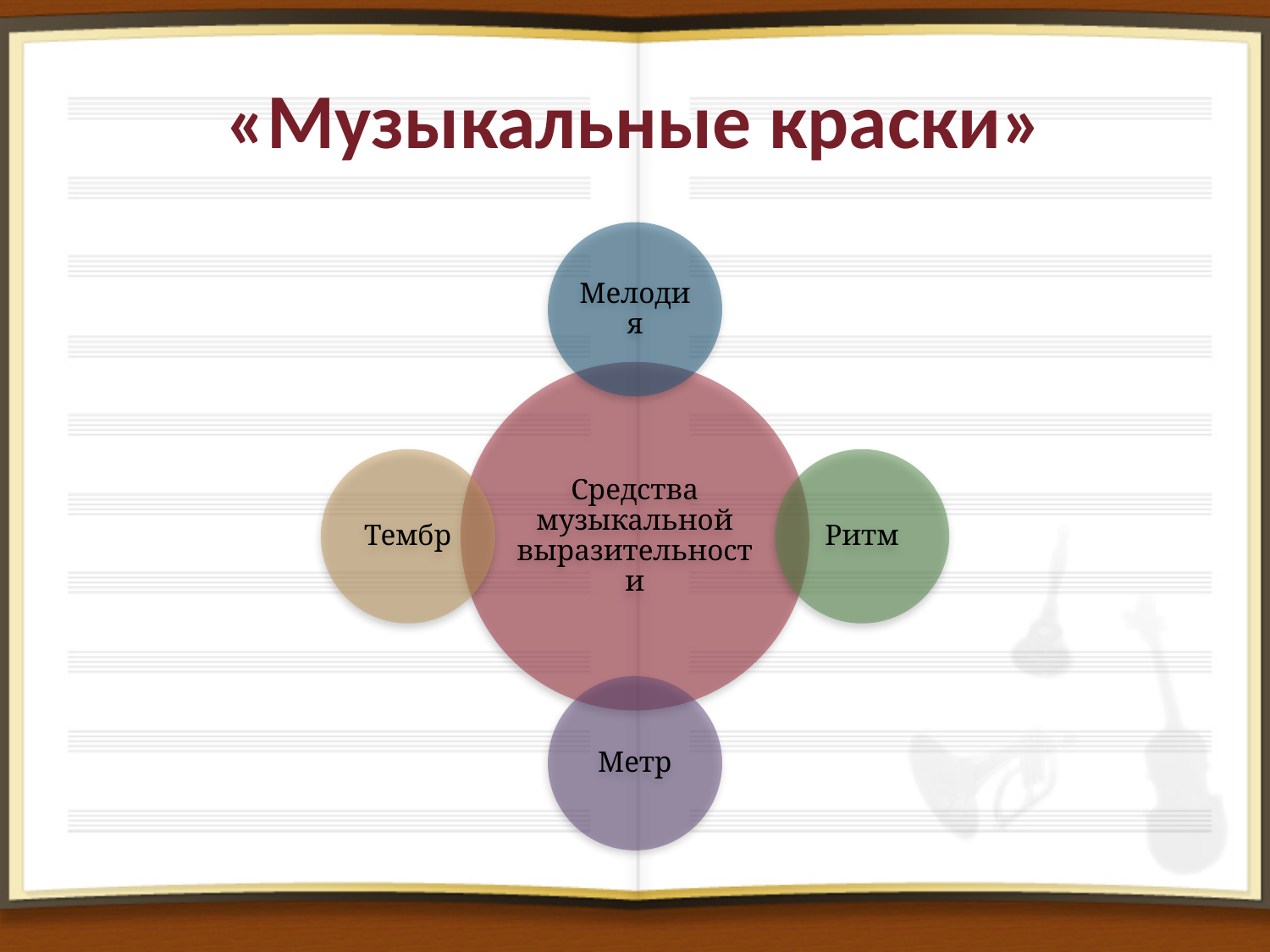

# «Музыкальные краски»
Средства музыкальной выразительности
Мелодия
Ритм
Метр
Тембр